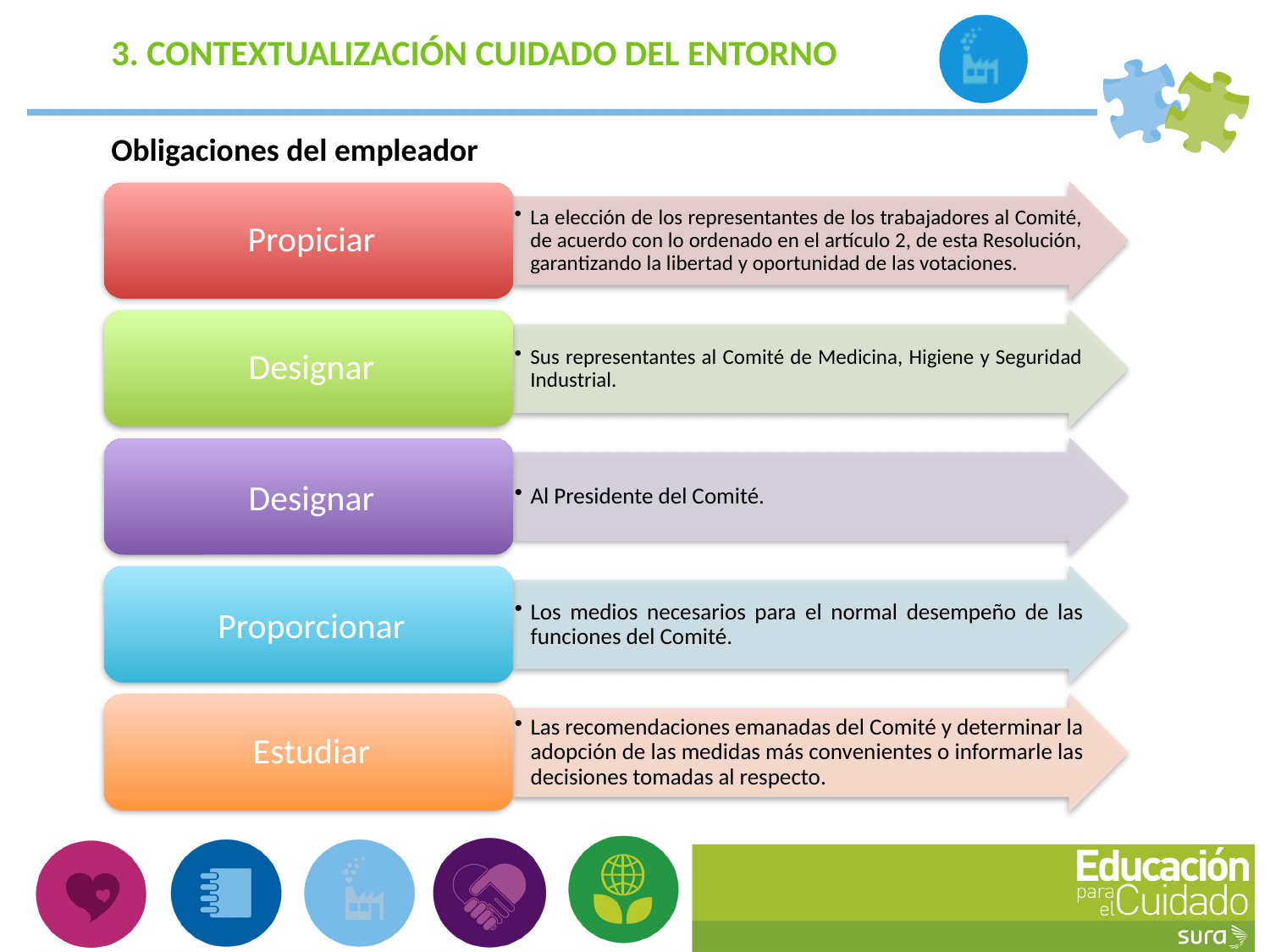

3. CONTEXTUALIZACIÓN CUIDADO DEL ENTORNO

Obligaciones del empleador
La elección de los representantes de los trabajadores al Comité, de acuerdo con lo ordenado en el artículo 2, de esta Resolución, garantizando la libertad y oportunidad de las votaciones.
Propiciar
Sus representantes al Comité de Medicina, Higiene y Seguridad Industrial.
Designar
Al Presidente del Comité.
Designar
Los medios necesarios para el normal desempeño de las funciones del Comité.
Proporcionar
Las recomendaciones emanadas del Comité y determinar la adopción de las medidas más convenientes o informarle las decisiones tomadas al respecto.
Estudiar